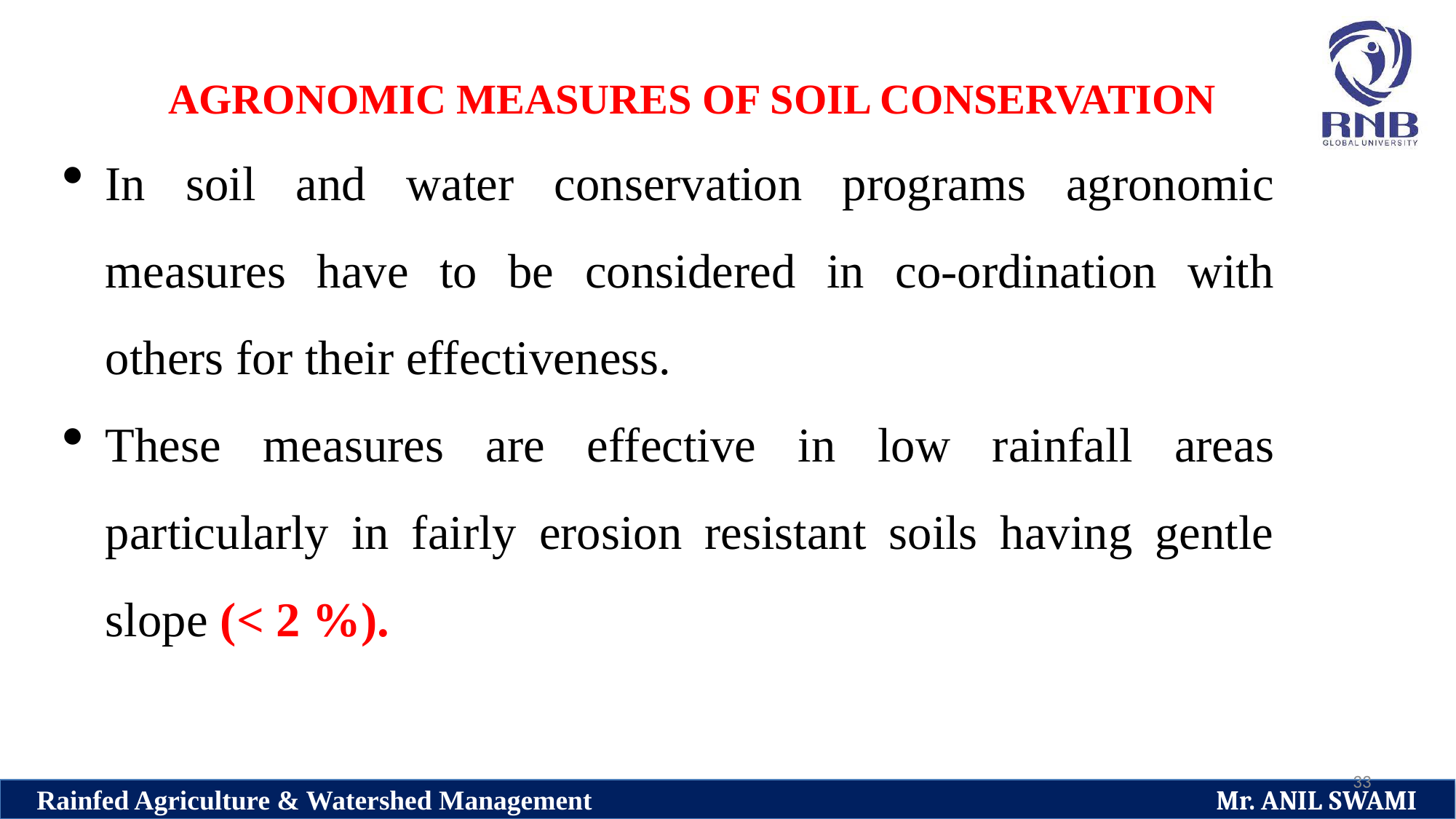

AGRONOMIC MEASURES OF SOIL CONSERVATION
In soil and water conservation programs agronomic measures have to be considered in co-ordination with others for their effectiveness.
These measures are effective in low rainfall areas particularly in fairly erosion resistant soils having gentle slope (< 2 %).
33